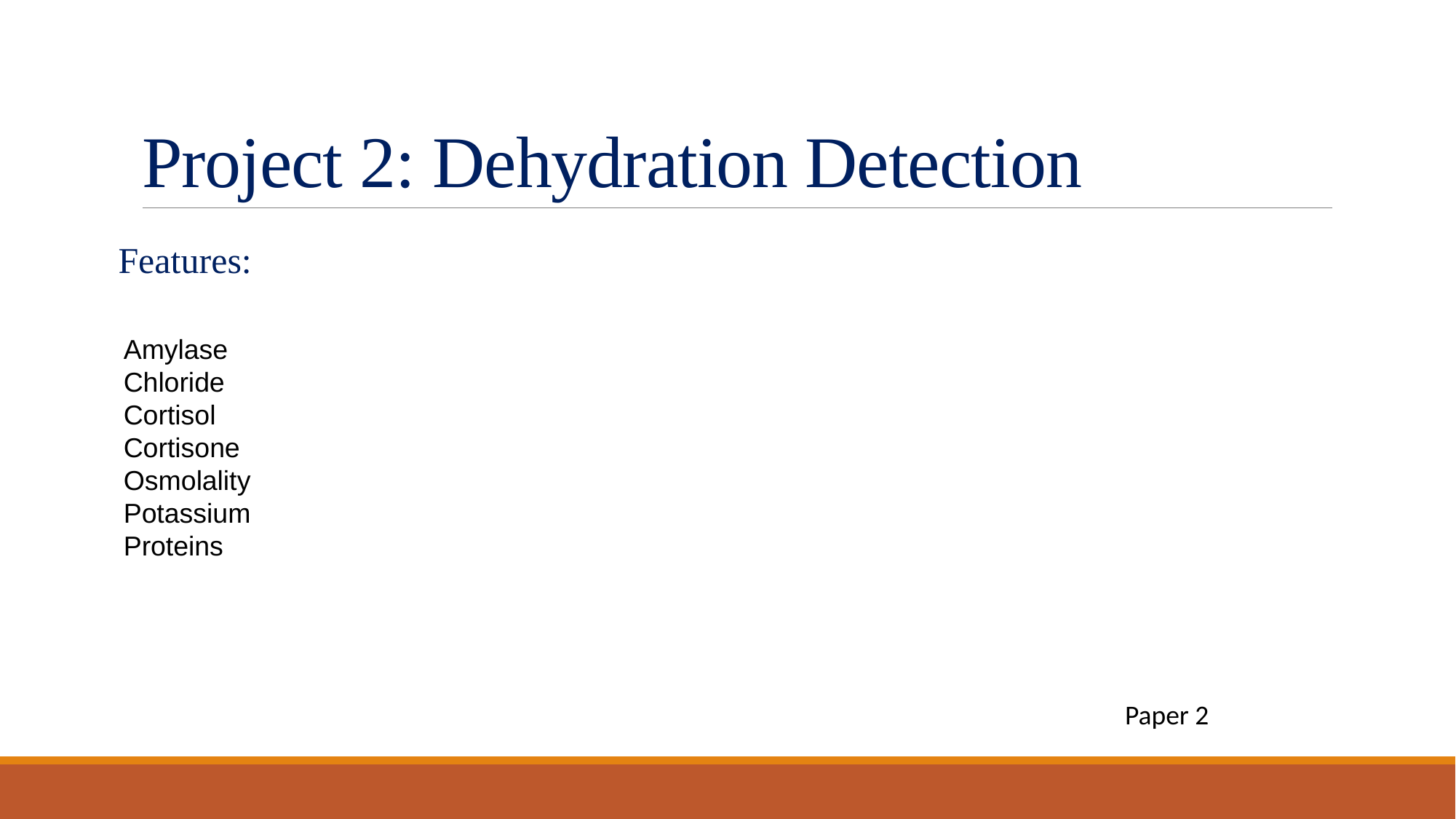

# Project 2: Dehydration Detection

Features:
Amylase
Chloride
Cortisol
Cortisone
Osmolality
Potassium
Proteins
Paper 2